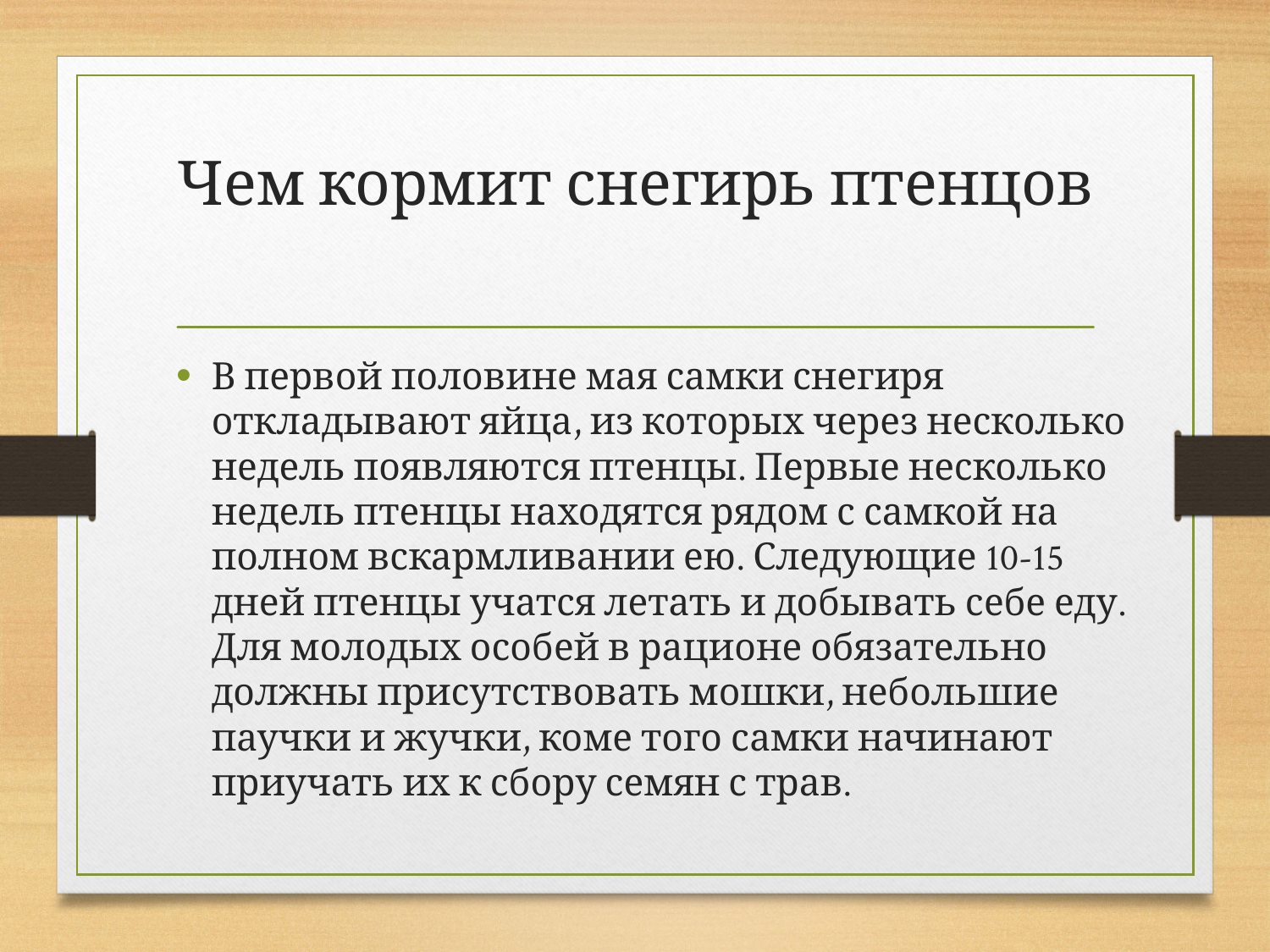

# Чем кормит снегирь птенцов
В первой половине мая самки снегиря откладывают яйца, из которых через несколько недель появляются птенцы. Первые несколько недель птенцы находятся рядом с самкой на полном вскармливании ею. Следующие 10-15 дней птенцы учатся летать и добывать себе еду. Для молодых особей в рационе обязательно должны присутствовать мошки, небольшие паучки и жучки, коме того самки начинают приучать их к сбору семян с трав.